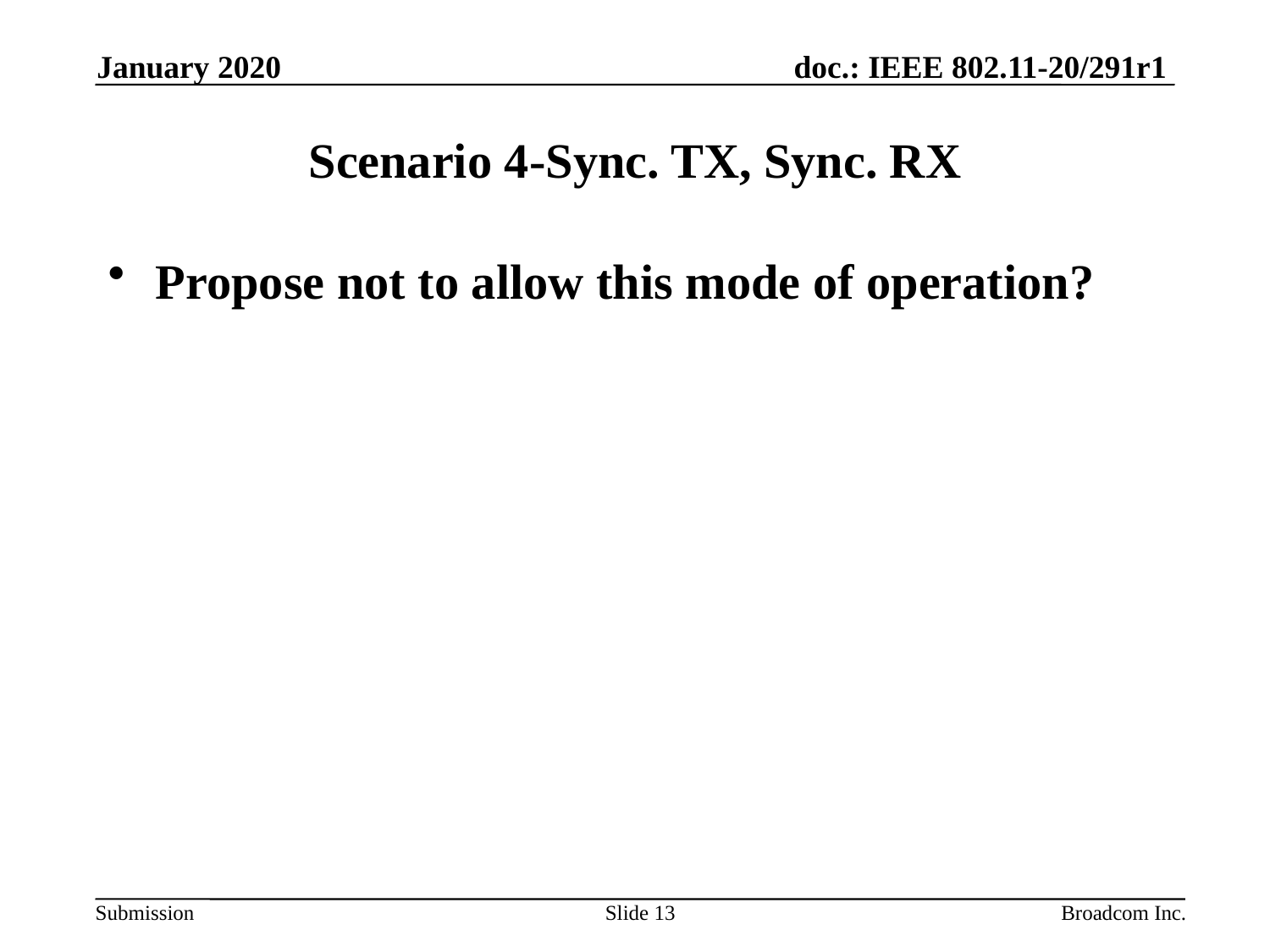

January 2020
# Scenario 4-Sync. TX, Sync. RX
Propose not to allow this mode of operation?

Slide 13
Broadcom Inc.